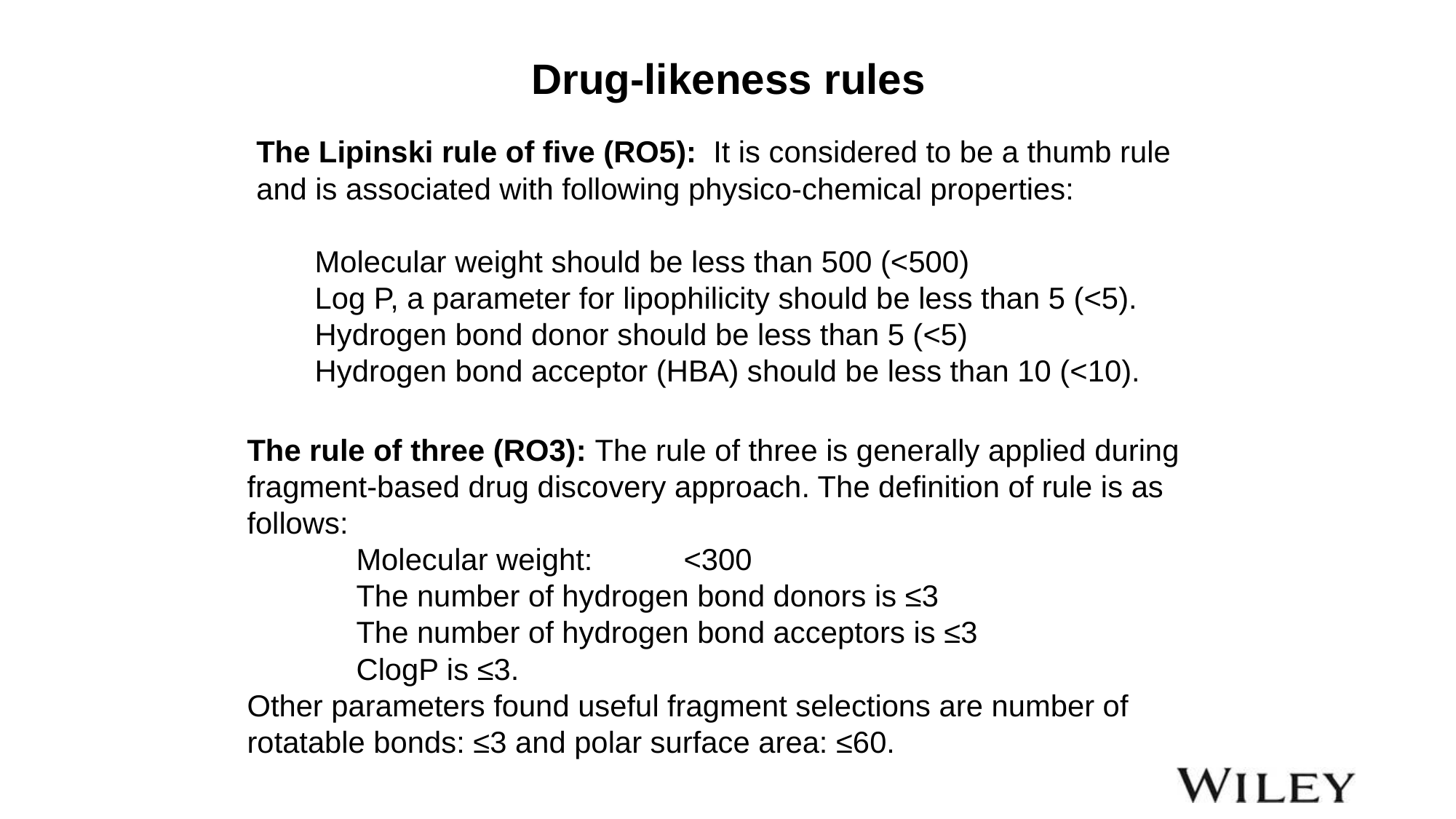

Drug-likeness rules
The Lipinski rule of five (RO5):  It is considered to be a thumb rule and is associated with following physico-chemical properties:

       Molecular weight should be less than 500 (<500)
       Log P, a parameter for lipophilicity should be less than 5 (<5).
       Hydrogen bond donor should be less than 5 (<5)
       Hydrogen bond acceptor (HBA) should be less than 10 (<10).

The rule of three (RO3): The rule of three is generally applied during fragment-based drug discovery approach. The definition of rule is as follows:
	Molecular weight: 	<300
	The number of hydrogen bond donors is ≤3
	The number of hydrogen bond acceptors is ≤3
	ClogP is ≤3.
Other parameters found useful fragment selections are number of rotatable bonds: ≤3 and polar surface area: ≤60.